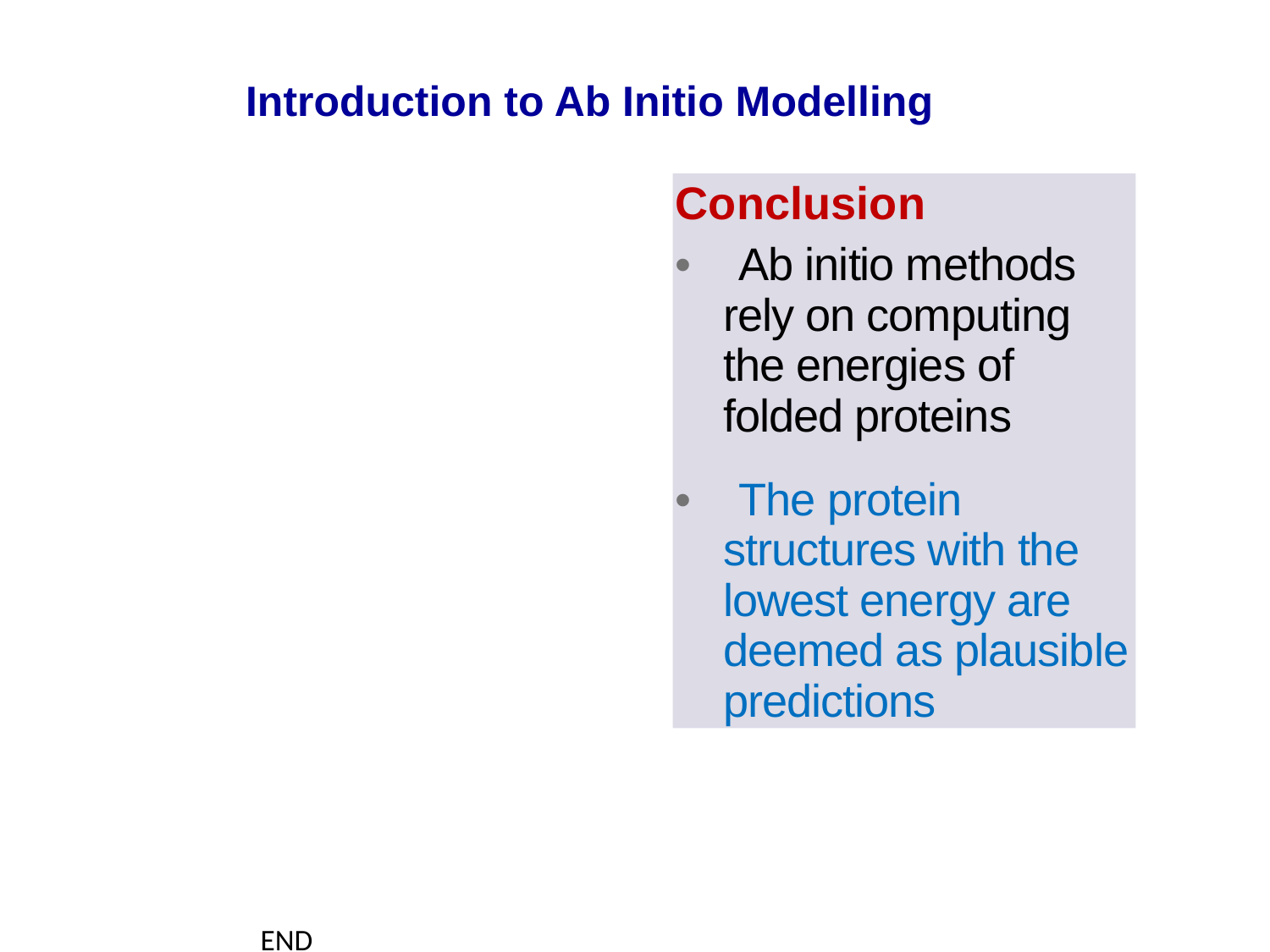

Introduction to Ab Initio Modelling
Conclusion
•    Ab initio methods rely on computing the energies of folded proteins
•    The protein structures with the lowest energy are deemed as plausible predictions
END